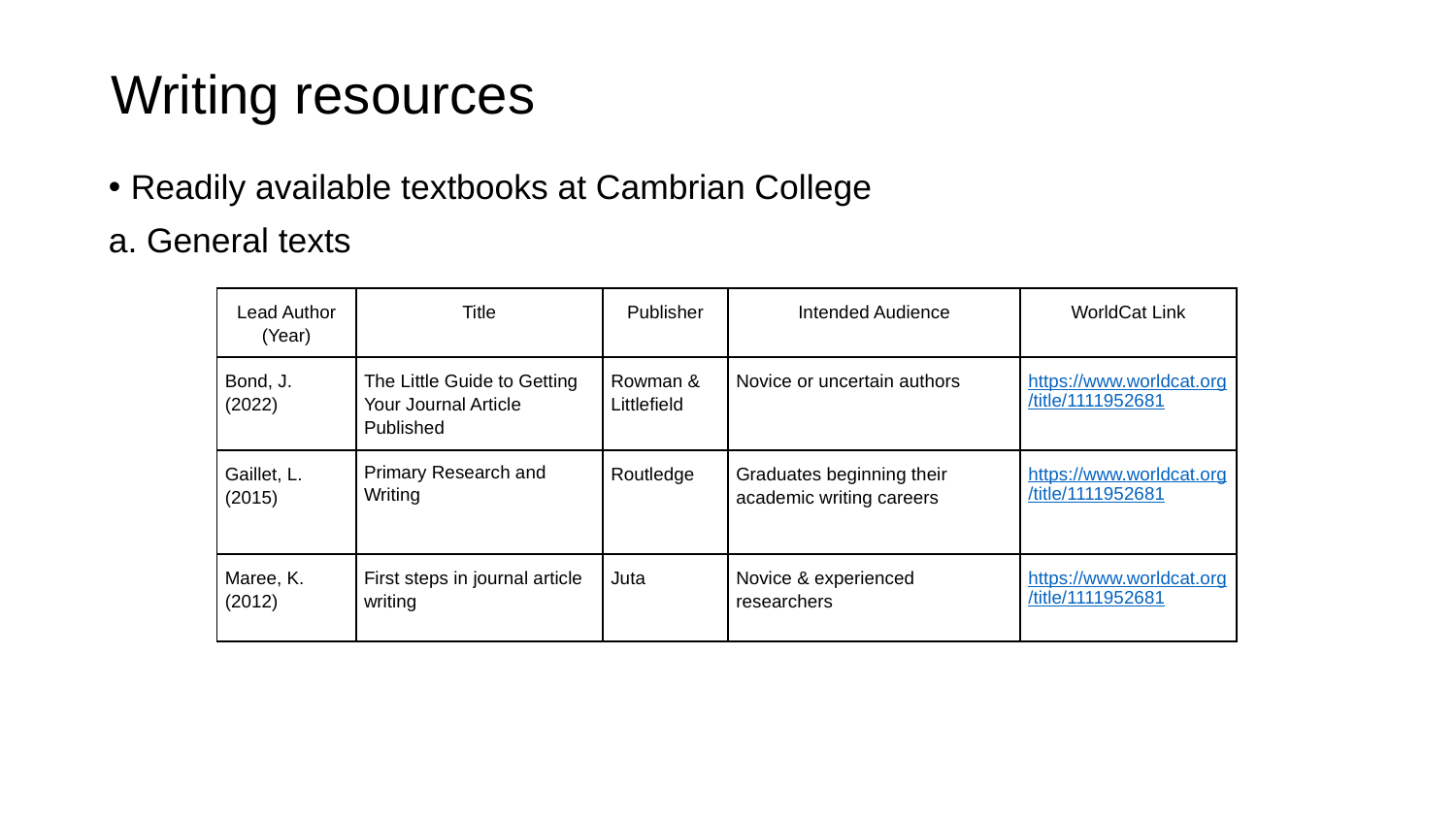

# Writing resources
Readily available textbooks at Cambrian College
 General texts

| Lead Author (Year) | Title | Publisher | Intended Audience | WorldCat Link |
| --- | --- | --- | --- | --- |
| Bond, J. (2022) | The Little Guide to Getting Your Journal Article Published | Rowman & Littlefield | Novice or uncertain authors | https://www.worldcat.org/title/1111952681 |
| Gaillet, L. (2015) | Primary Research and Writing | Routledge | Graduates beginning their academic writing careers | https://www.worldcat.org/title/1111952681 |
| Maree, K. (2012) | First steps in journal article writing | Juta | Novice & experienced researchers | https://www.worldcat.org/title/1111952681 |